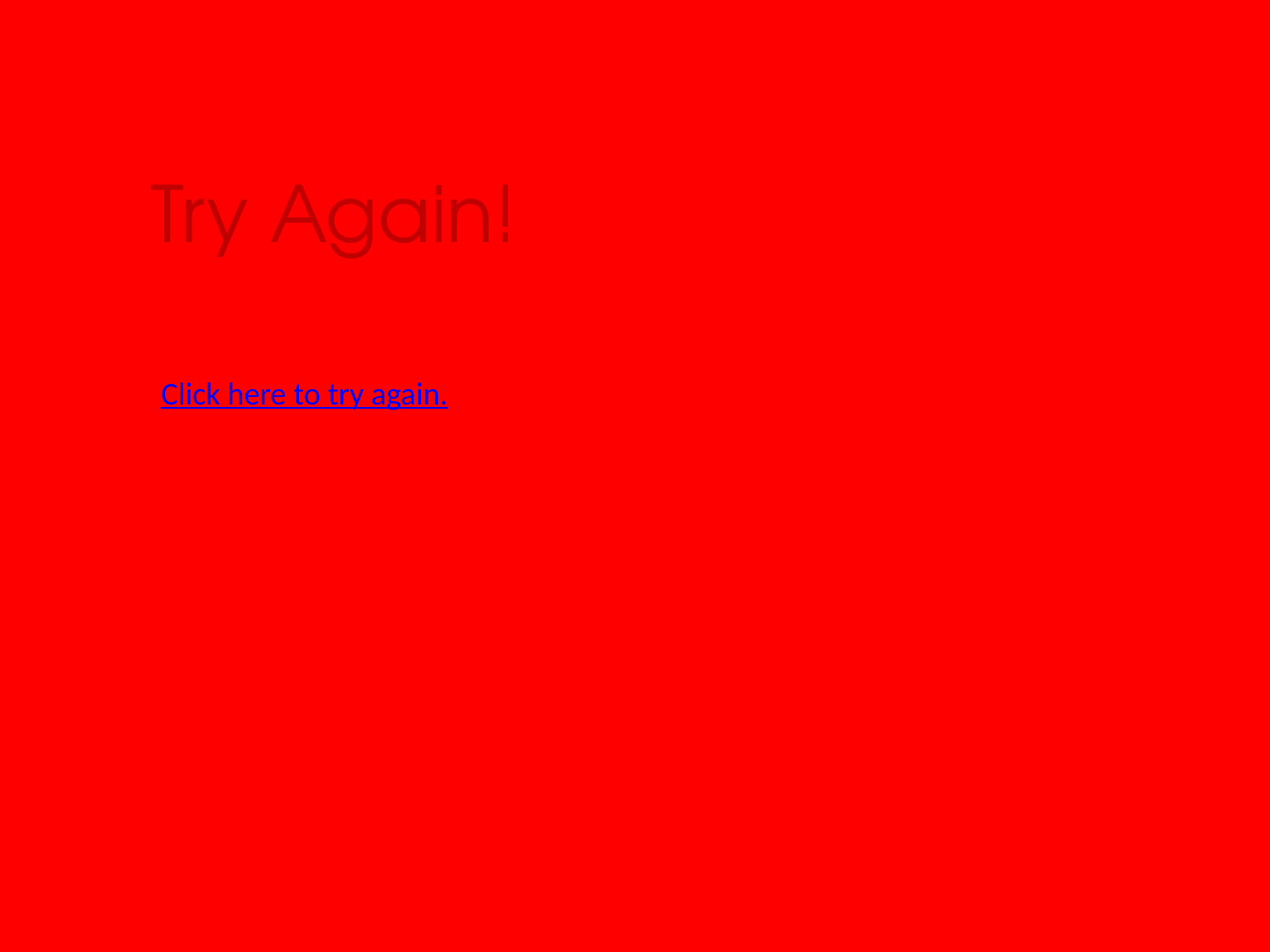

Try Again!
Click here to try again.